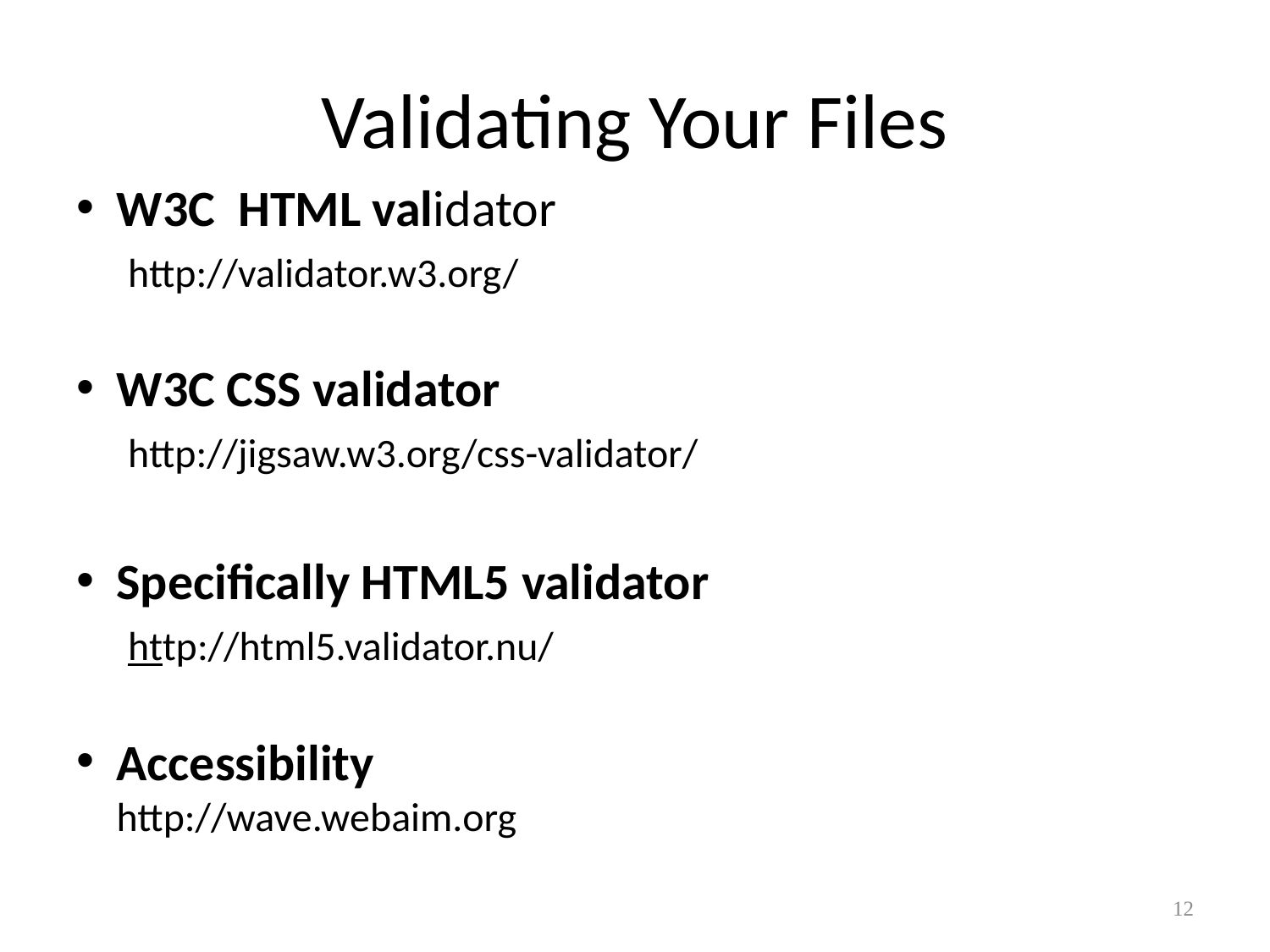

# Validating Your Files
W3C  HTML validator
 http://validator.w3.org/
W3C CSS validator
 http://jigsaw.w3.org/css-validator/
Specifically HTML5 validator
 http://html5.validator.nu/
Accessibility
http://wave.webaim.org

12